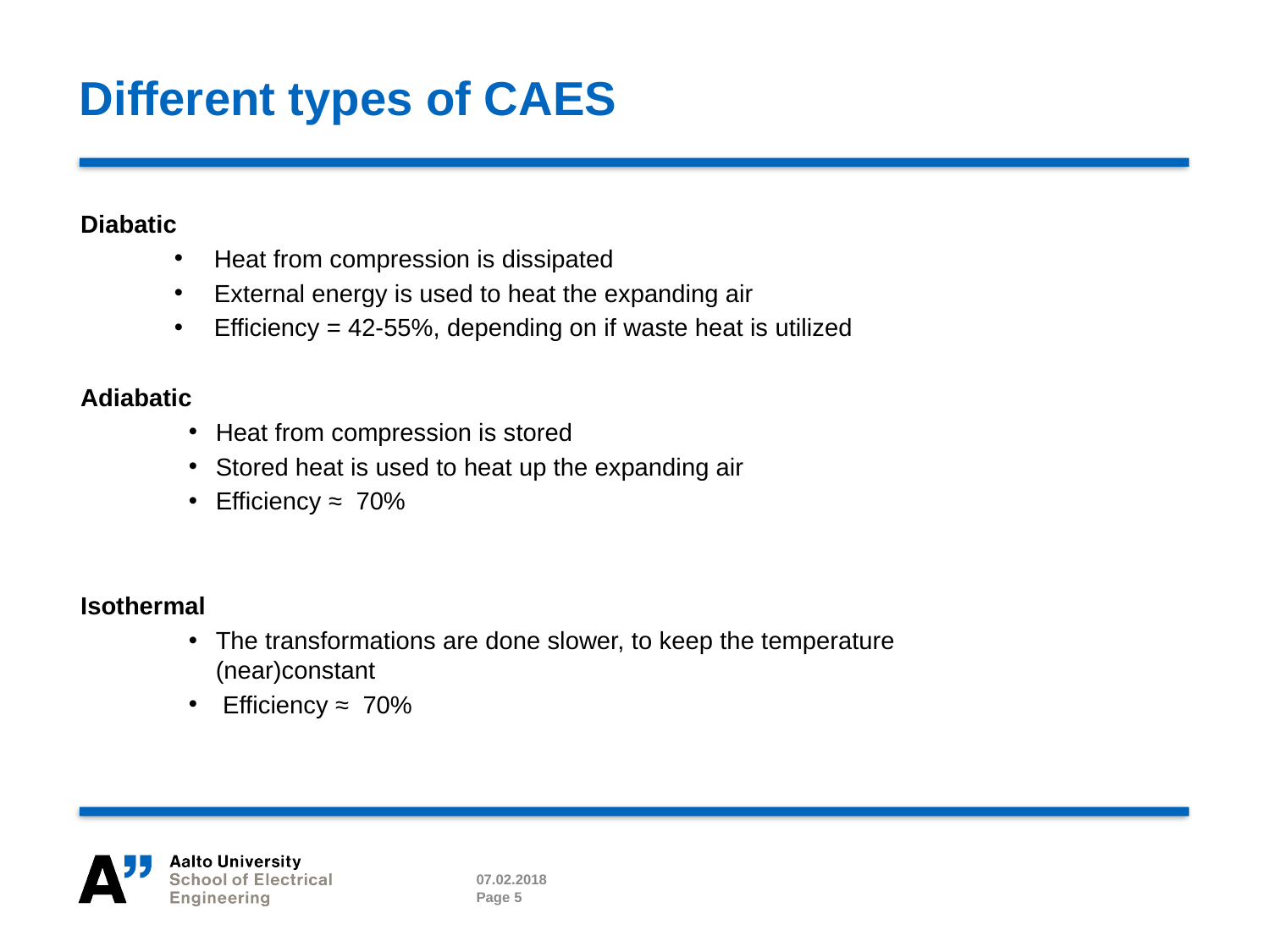

# Different types of CAES
Diabatic
Heat from compression is dissipated
External energy is used to heat the expanding air
Efficiency = 42-55%, depending on if waste heat is utilized

Adiabatic
Heat from compression is stored
Stored heat is used to heat up the expanding air
Efficiency ≈  70%

Isothermal
The transformations are done slower, to keep the temperature (near)constant
 Efficiency ≈  70%

07.02.2018
Page 5